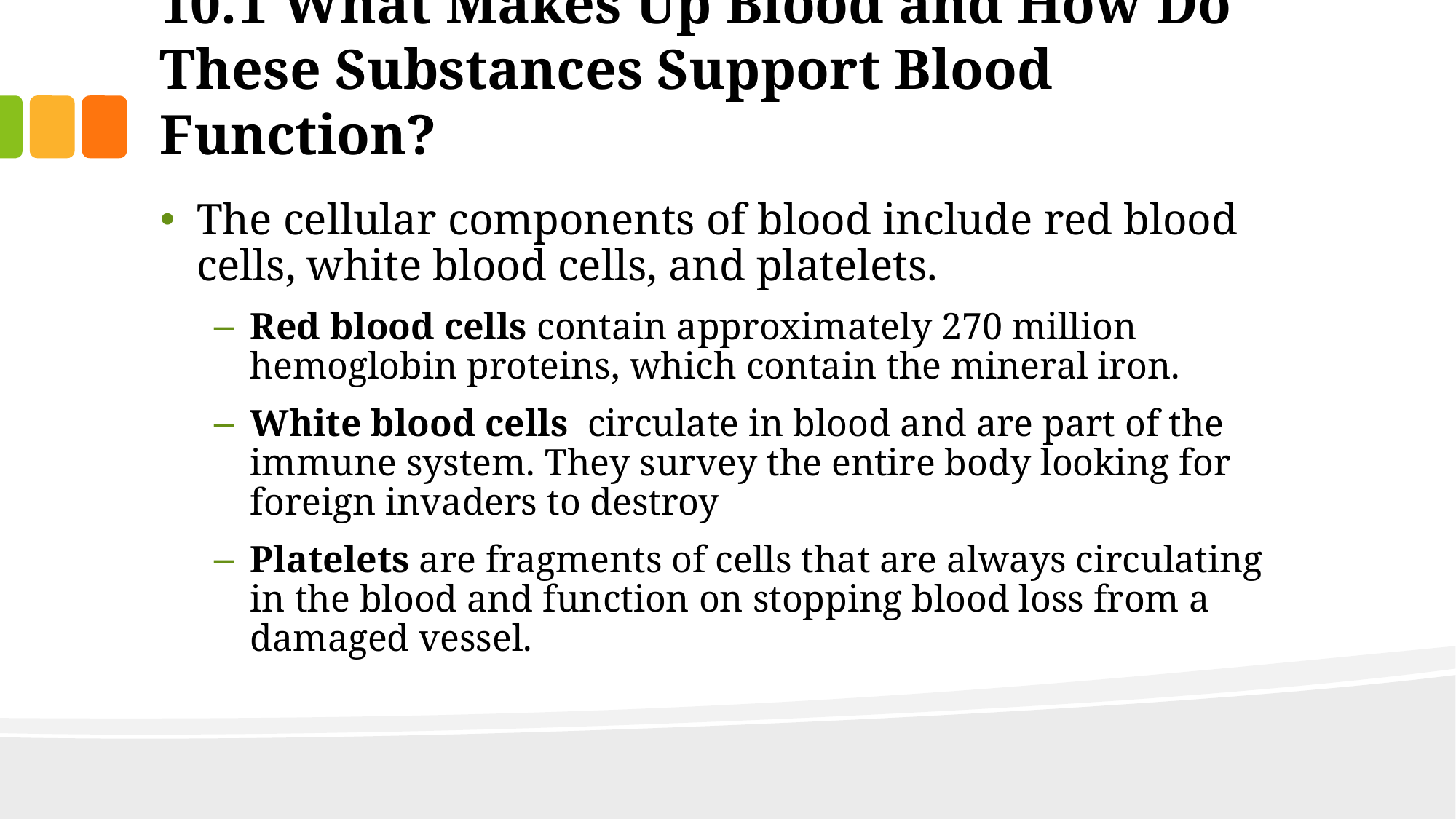

# 10.1 What Makes Up Blood and How Do These Substances Support Blood Function?
The cellular components of blood include red blood cells, white blood cells, and platelets.
Red blood cells contain approximately 270 million hemoglobin proteins, which contain the mineral iron.
White blood cells  circulate in blood and are part of the immune system. They survey the entire body looking for foreign invaders to destroy
Platelets are fragments of cells that are always circulating in the blood and function on stopping blood loss from a damaged vessel.